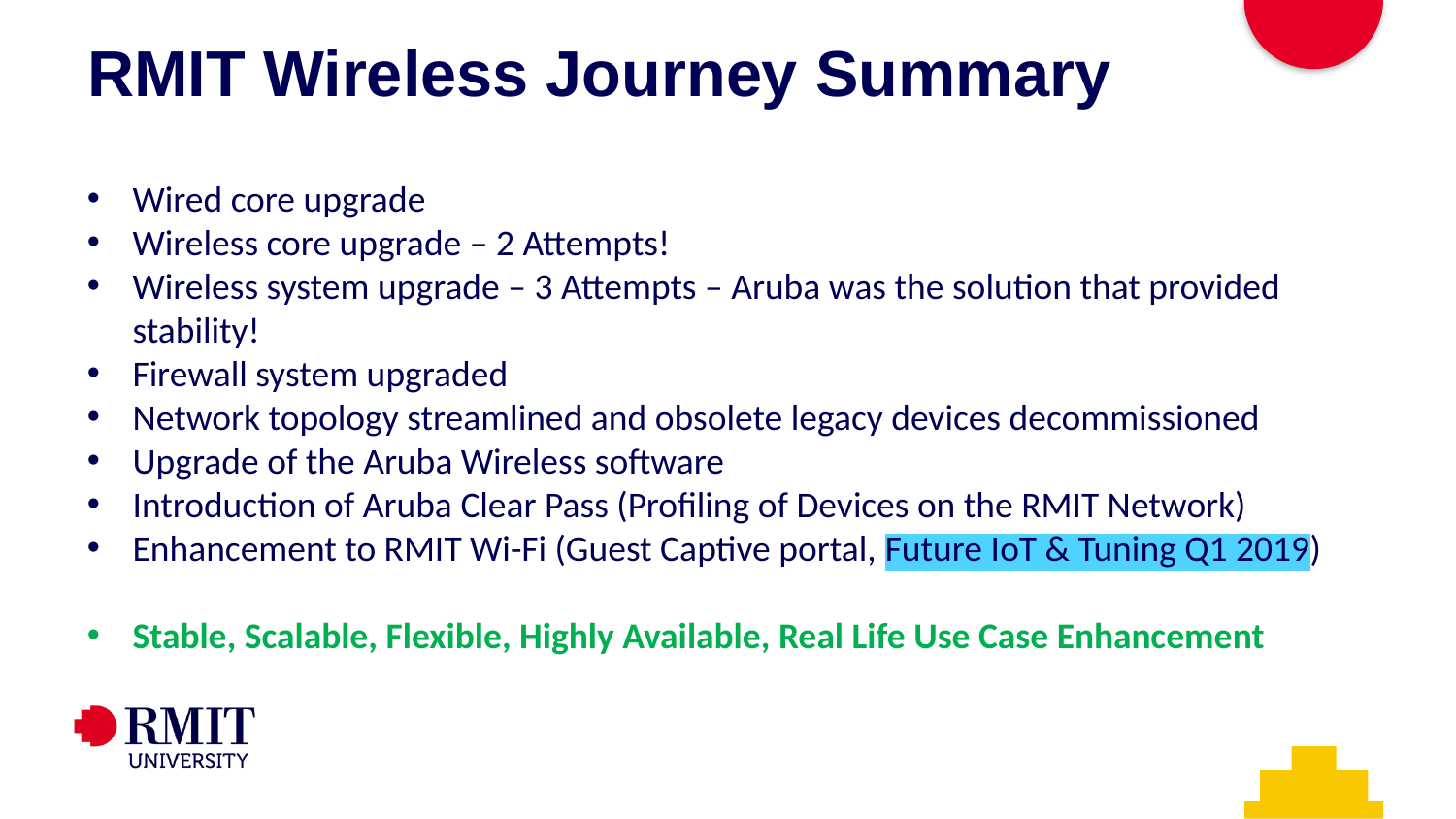

# RMIT Wireless Journey Summary

Wired core upgrade
Wireless core upgrade – 2 Attempts!
Wireless system upgrade – 3 Attempts – Aruba was the solution that provided stability!
Firewall system upgraded
Network topology streamlined and obsolete legacy devices decommissioned
Upgrade of the Aruba Wireless software
Introduction of Aruba Clear Pass (Profiling of Devices on the RMIT Network)
Enhancement to RMIT Wi-Fi (Guest Captive portal, Future IoT & Tuning Q1 2019)

Stable, Scalable, Flexible, Highly Available, Real Life Use Case Enhancement